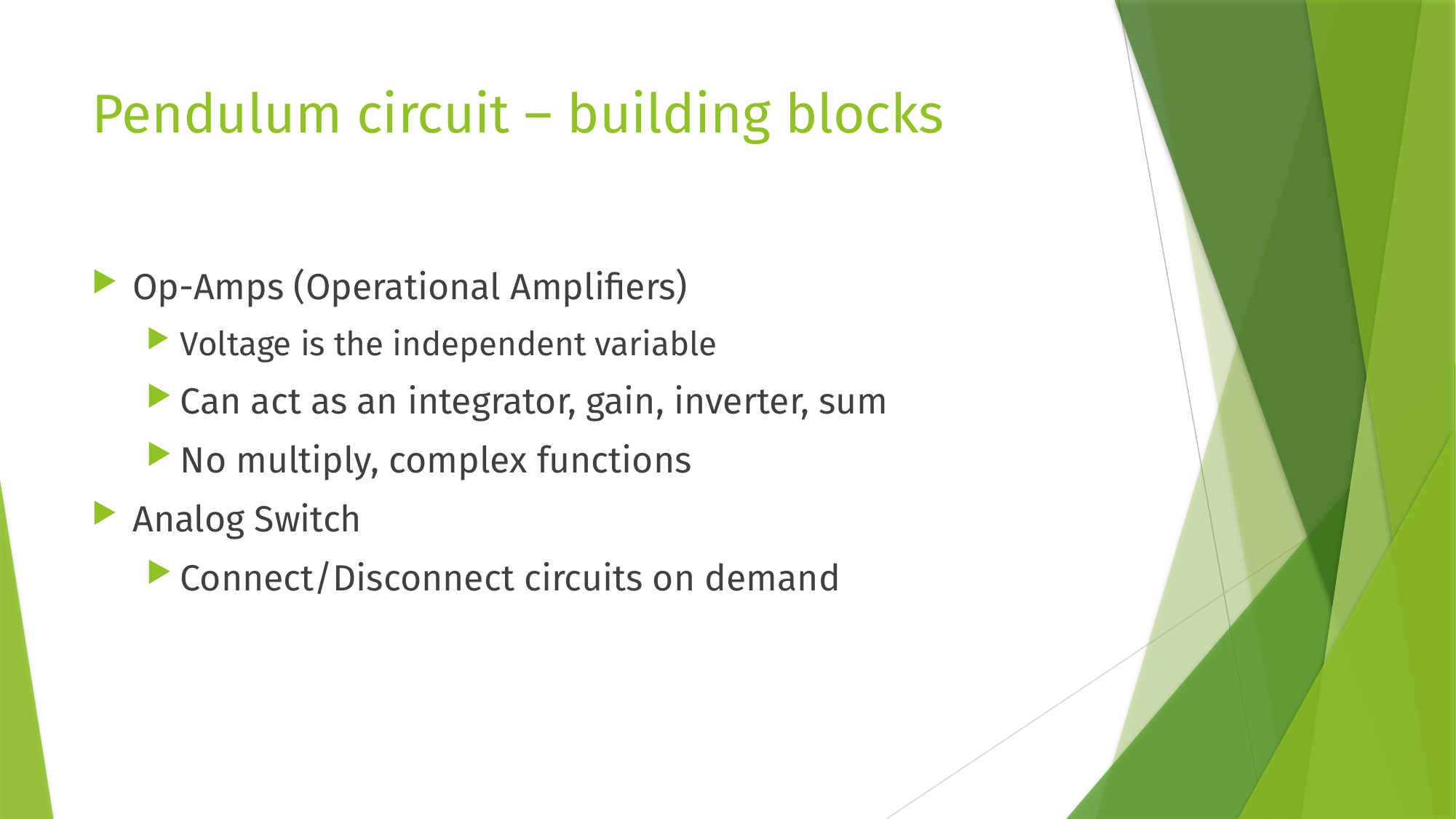

# Pendulum circuit – building blocks
Op-Amps (Operational Amplifiers)
Voltage is the independent variable
Can act as an integrator, gain, inverter, sum
No multiply, complex functions
Analog Switch
Connect/Disconnect circuits on demand